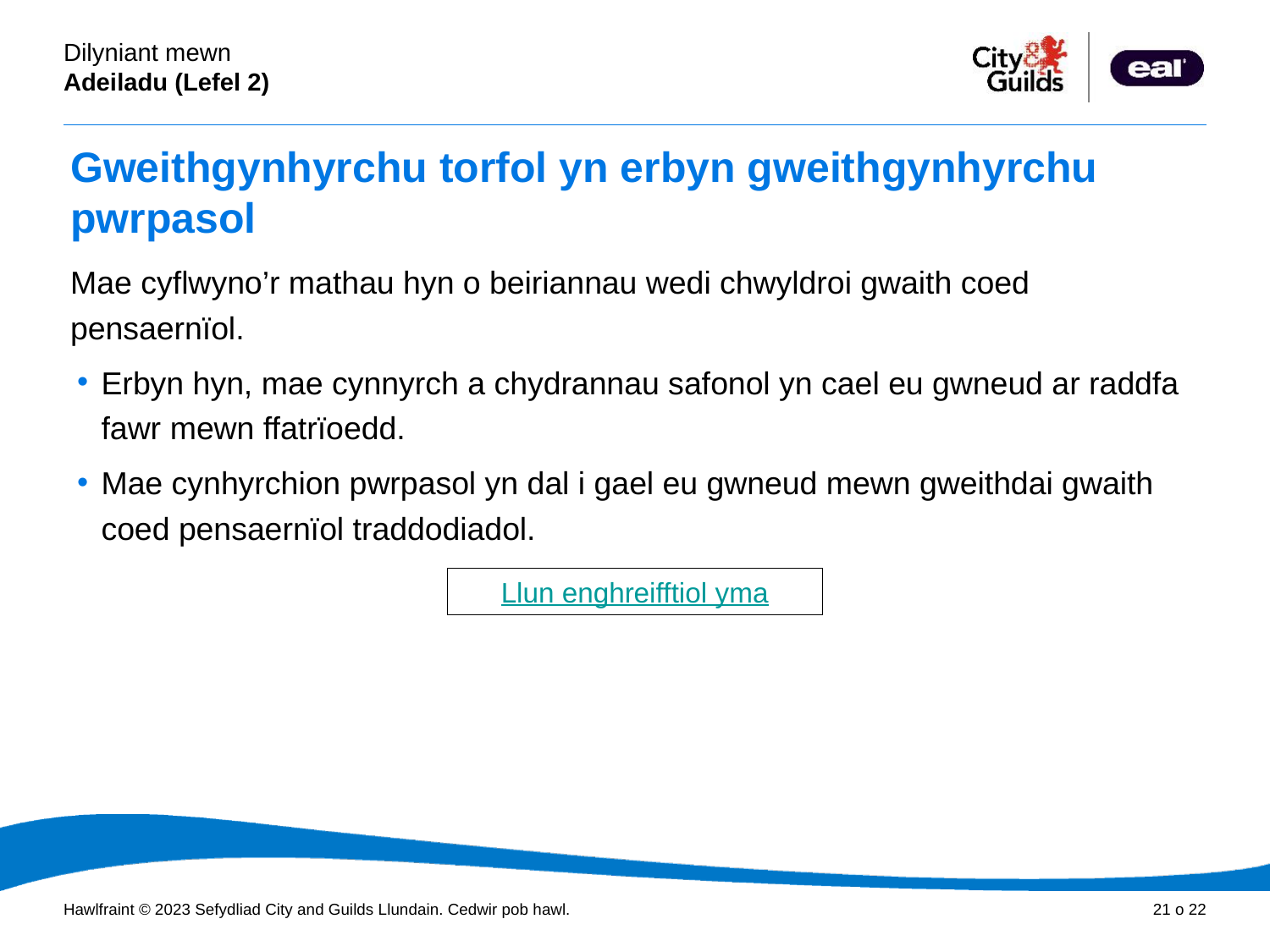

# Gweithgynhyrchu torfol yn erbyn gweithgynhyrchu pwrpasol
Mae cyflwyno’r mathau hyn o beiriannau wedi chwyldroi gwaith coed pensaernïol.
Erbyn hyn, mae cynnyrch a chydrannau safonol yn cael eu gwneud ar raddfa fawr mewn ffatrïoedd.
Mae cynhyrchion pwrpasol yn dal i gael eu gwneud mewn gweithdai gwaith coed pensaernïol traddodiadol.

Llun enghreifftiol yma